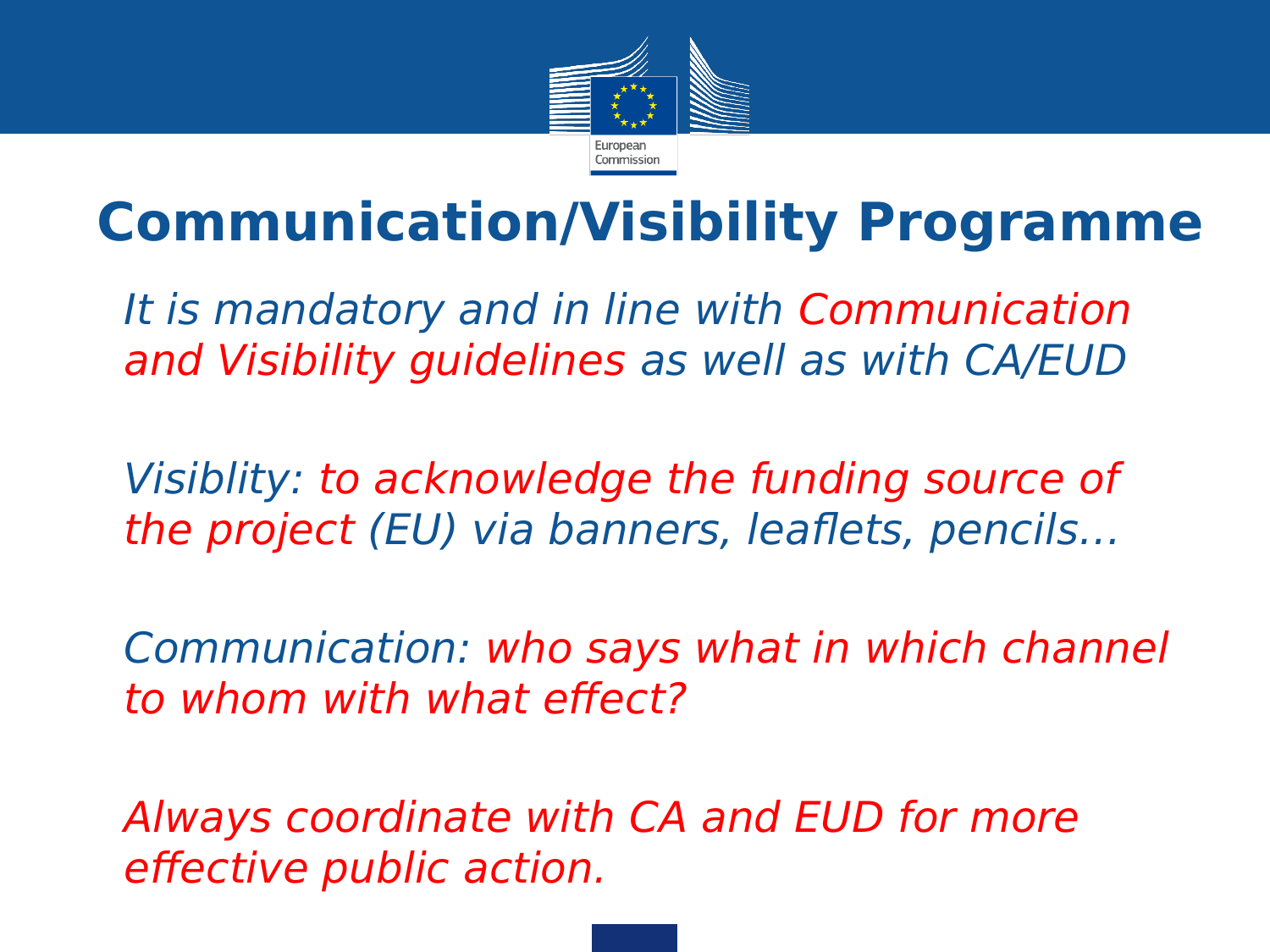

# Communication/Visibility Programme
It is mandatory and in line with Communication and Visibility guidelines as well as with CA/EUD

Visiblity: to acknowledge the funding source of the project (EU) via banners, leaflets, pencils…

Communication: who says what in which channel to whom with what effect?

Always coordinate with CA and EUD for more effective public action.